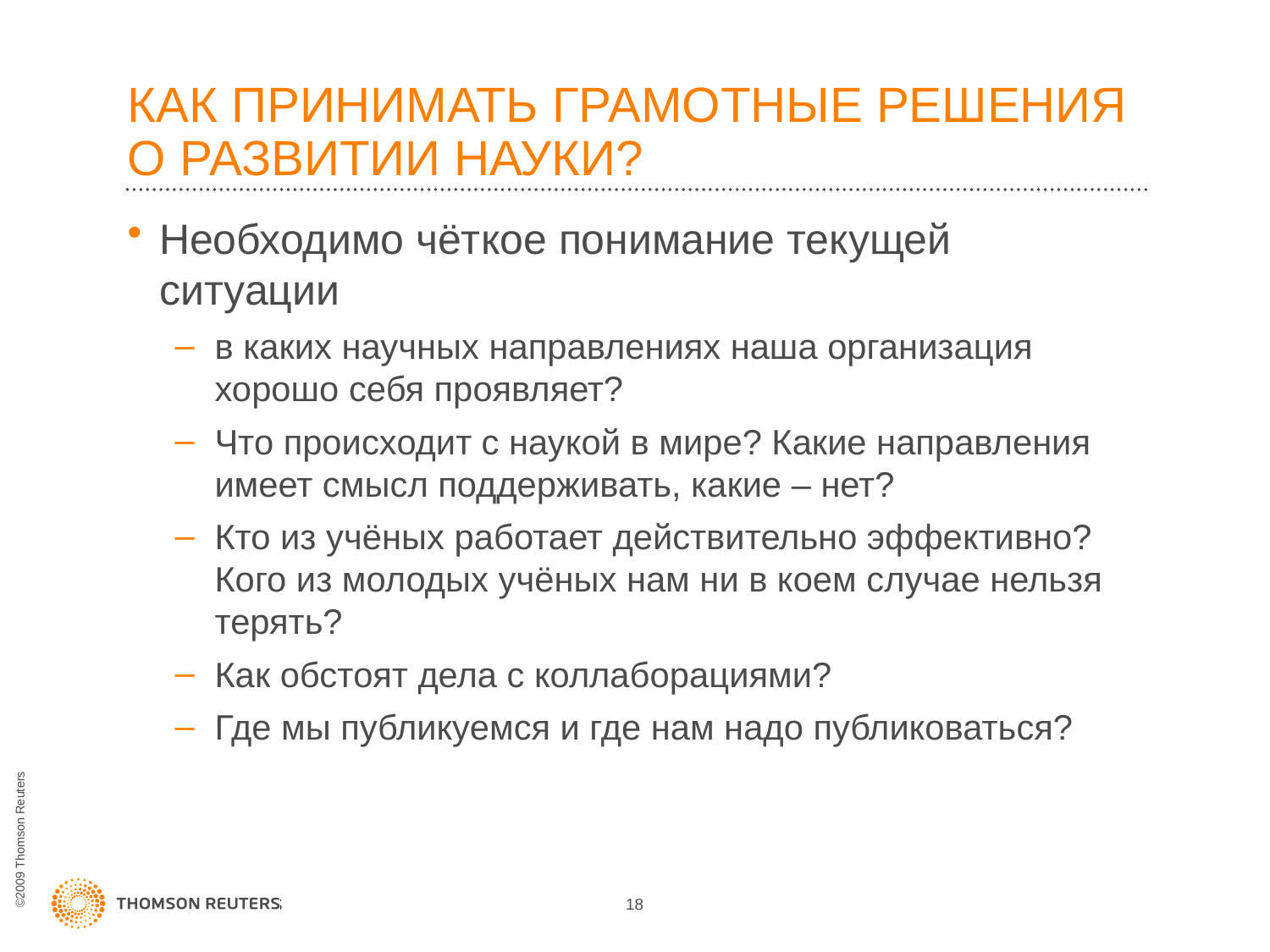

# КАК ПРИНИМАТЬ ГРАМОТНЫЕ РЕШЕНИЯ О РАЗВИТИИ НАУКИ?
Необходимо чёткое понимание текущей ситуации
в каких научных направлениях наша организация хорошо себя проявляет?
Что происходит с наукой в мире? Какие направления имеет смысл поддерживать, какие – нет?
Кто из учёных работает действительно эффективно? Кого из молодых учёных нам ни в коем случае нельзя терять?
Как обстоят дела с коллаборациями?
Где мы публикуемся и где нам надо публиковаться?
18